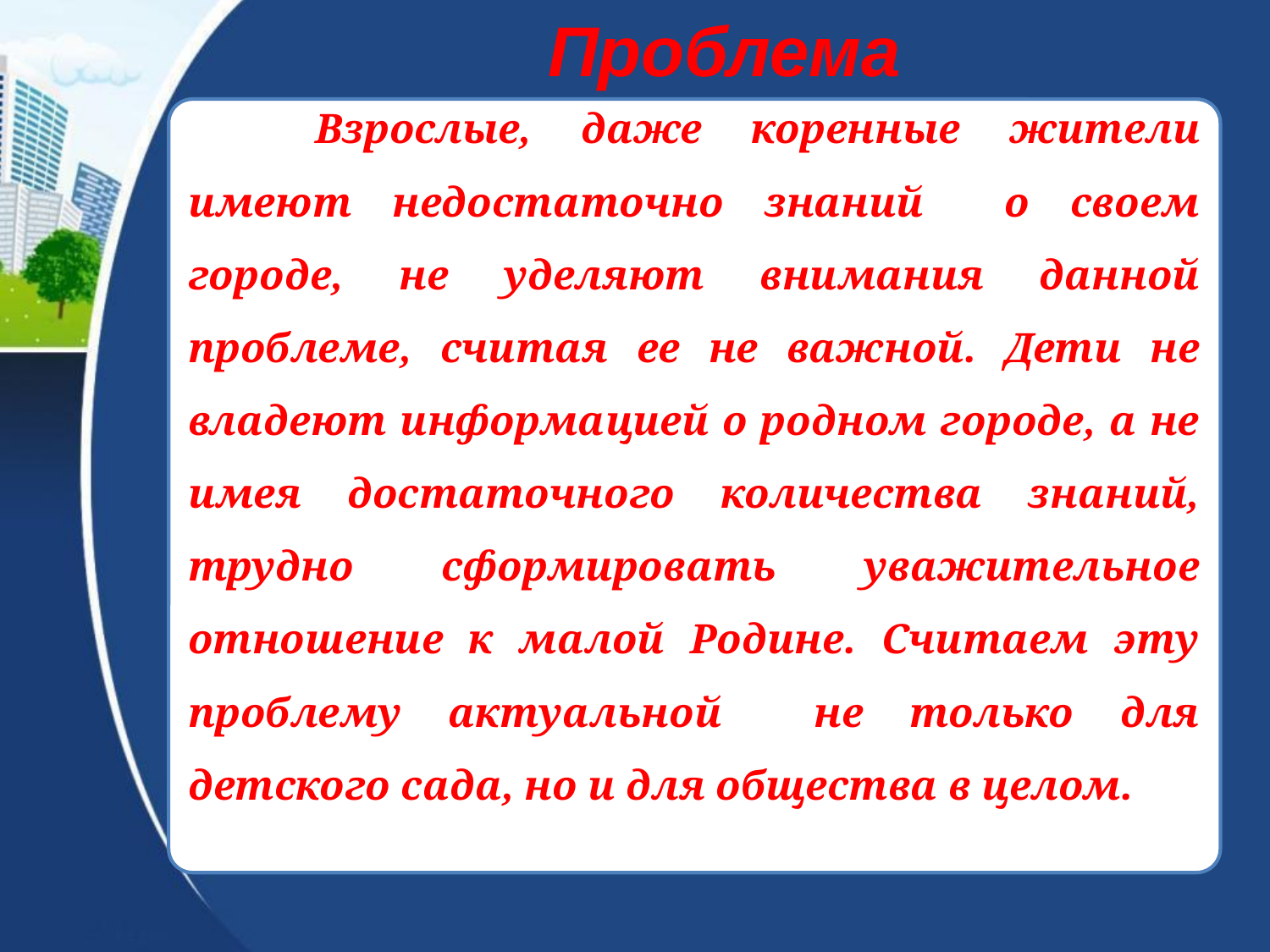

Проблема

	Взрослые, даже коренные жители имеют недостаточно знаний  о своем городе, не уделяют внимания данной проблеме, считая ее не важной. Дети не владеют информацией о родном городе, а не имея достаточного количества знаний, трудно сформировать уважительное отношение к малой Родине. Считаем эту проблему актуальной  не только для детского сада, но и для общества в целом.